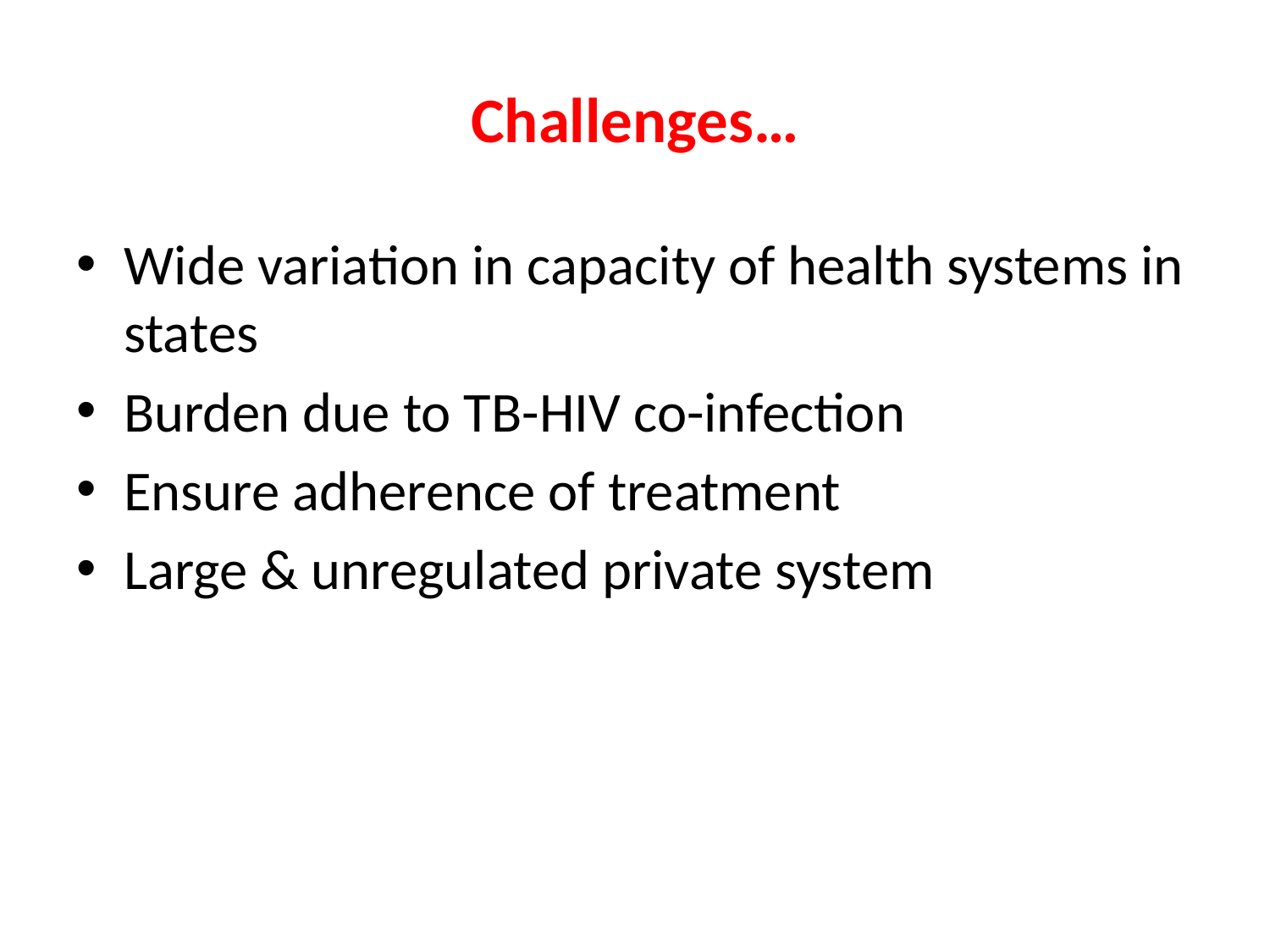

# Challenges…
Wide variation in capacity of health systems in states
Burden due to TB-HIV co-infection
Ensure adherence of treatment
Large & unregulated private system